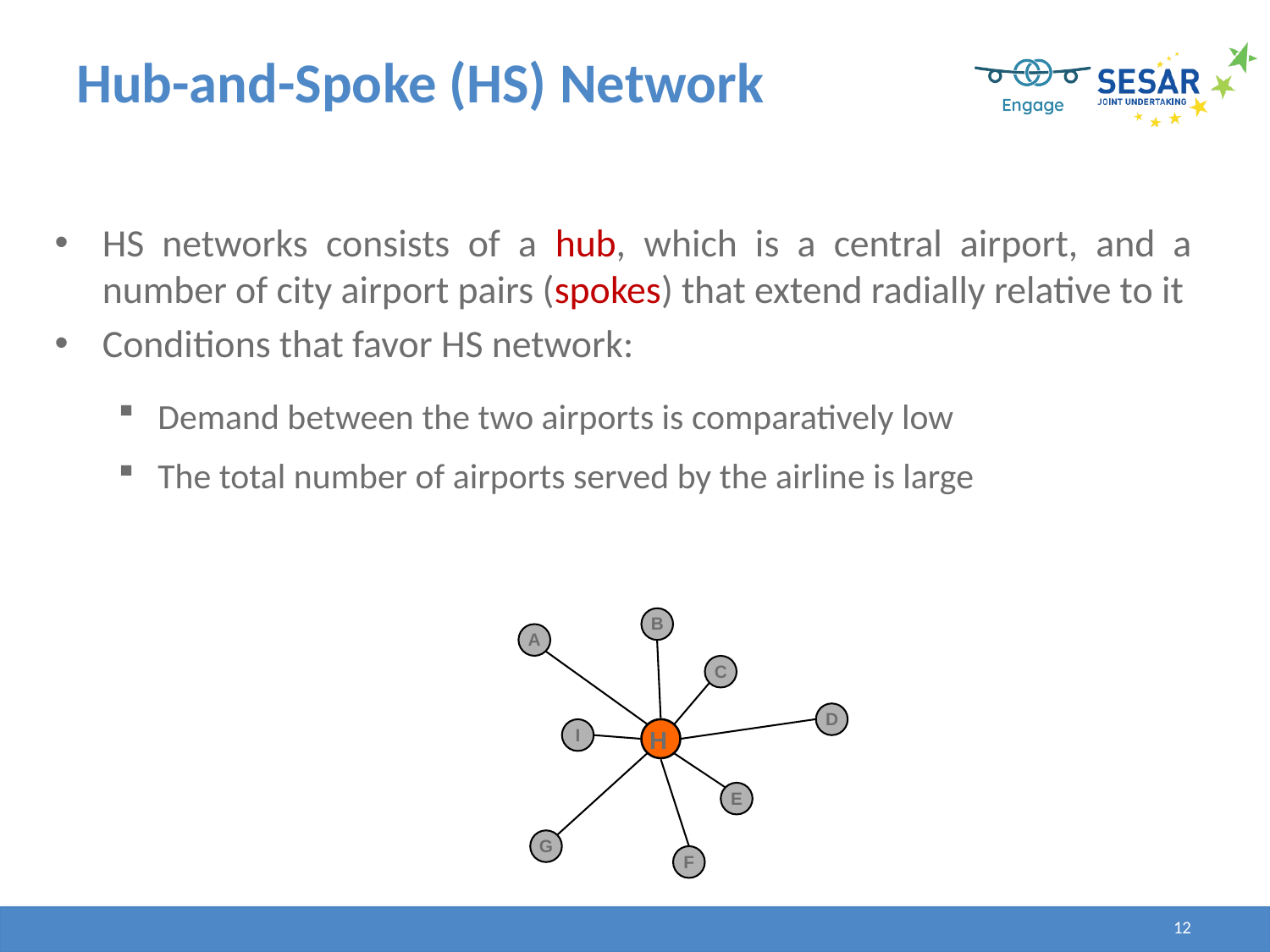

# Hub-and-Spoke (HS) Network
HS networks consists of a hub, which is a central airport, and a  number of city airport pairs (spokes) that extend radially relative to it
Conditions that favor HS network:
Demand between the two airports is comparatively low
The total number of airports served by the airline is large

B
A

C

D
I
H

E
G
F
12